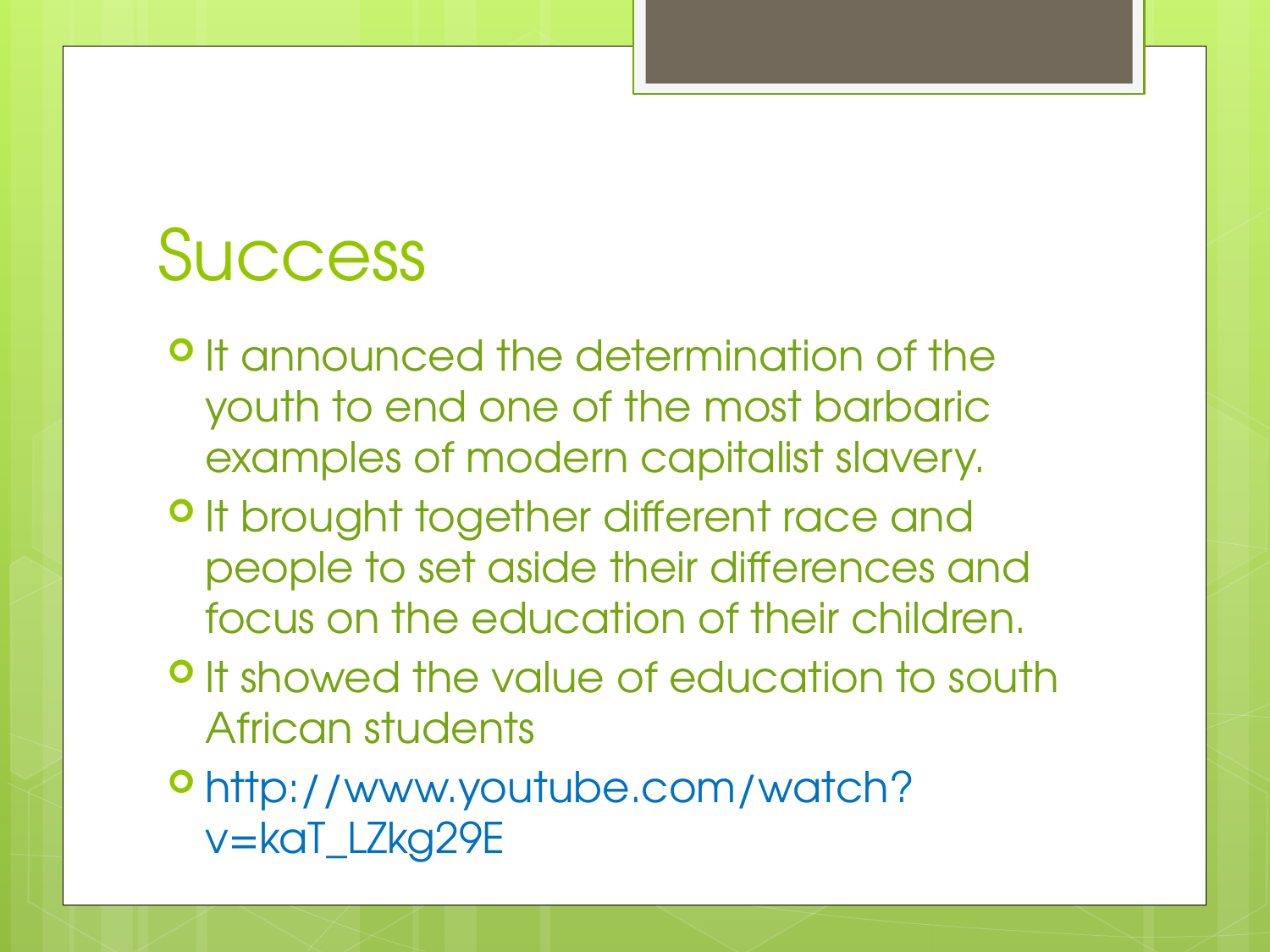

# Success
It announced the determination of the youth to end one of the most barbaric examples of modern capitalist slavery.
It brought together different race and people to set aside their differences and focus on the education of their children.
It showed the value of education to south African students
http://www.youtube.com/watch?v=kaT_LZkg29E